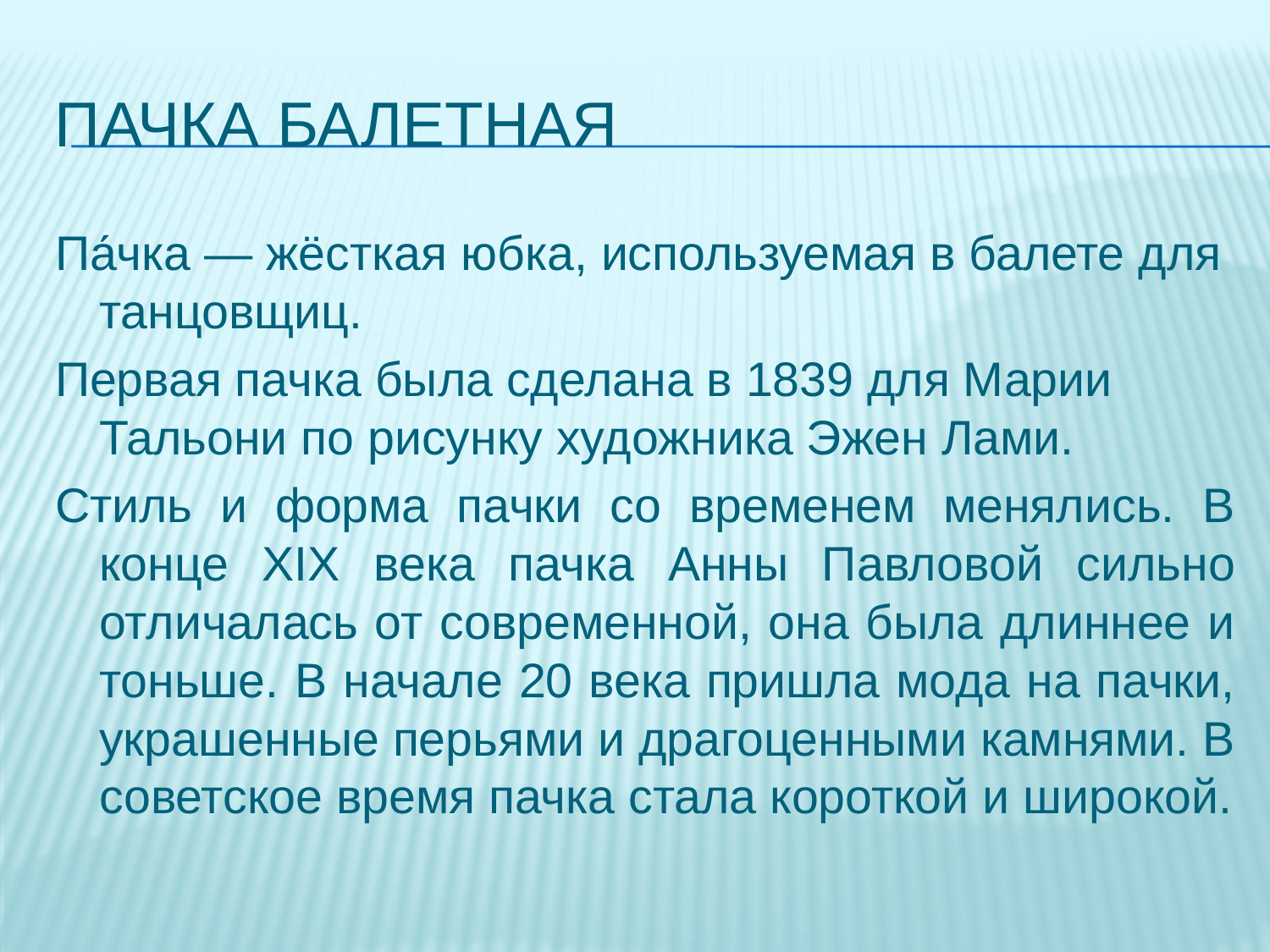

# Пачка балетная
Па́чка — жёсткая юбка, используемая в балете для танцовщиц.
Первая пачка была сделана в 1839 для Марии Тальони по рисунку художника Эжен Лами.
Стиль и форма пачки со временем менялись. В конце XIX века пачка Анны Павловой сильно отличалась от современной, она была длиннее и тоньше. В начале 20 века пришла мода на пачки, украшенные перьями и драгоценными камнями. В советское время пачка стала короткой и широкой.